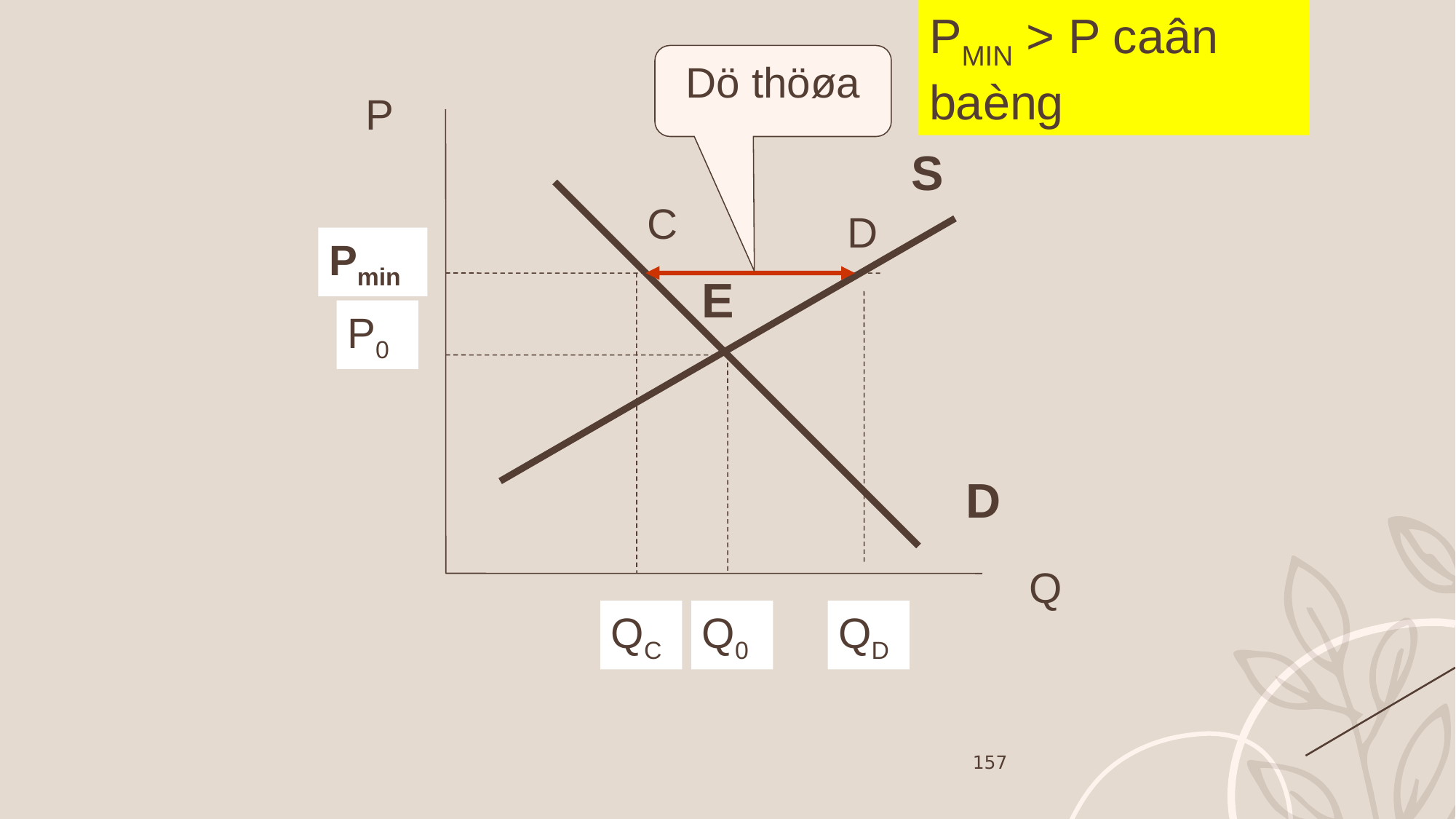

PMIN > P caân baèng
Dö thöøa
P

S

Pmin

P0

D
Q

QC
Q0
QD
C
D
E

157